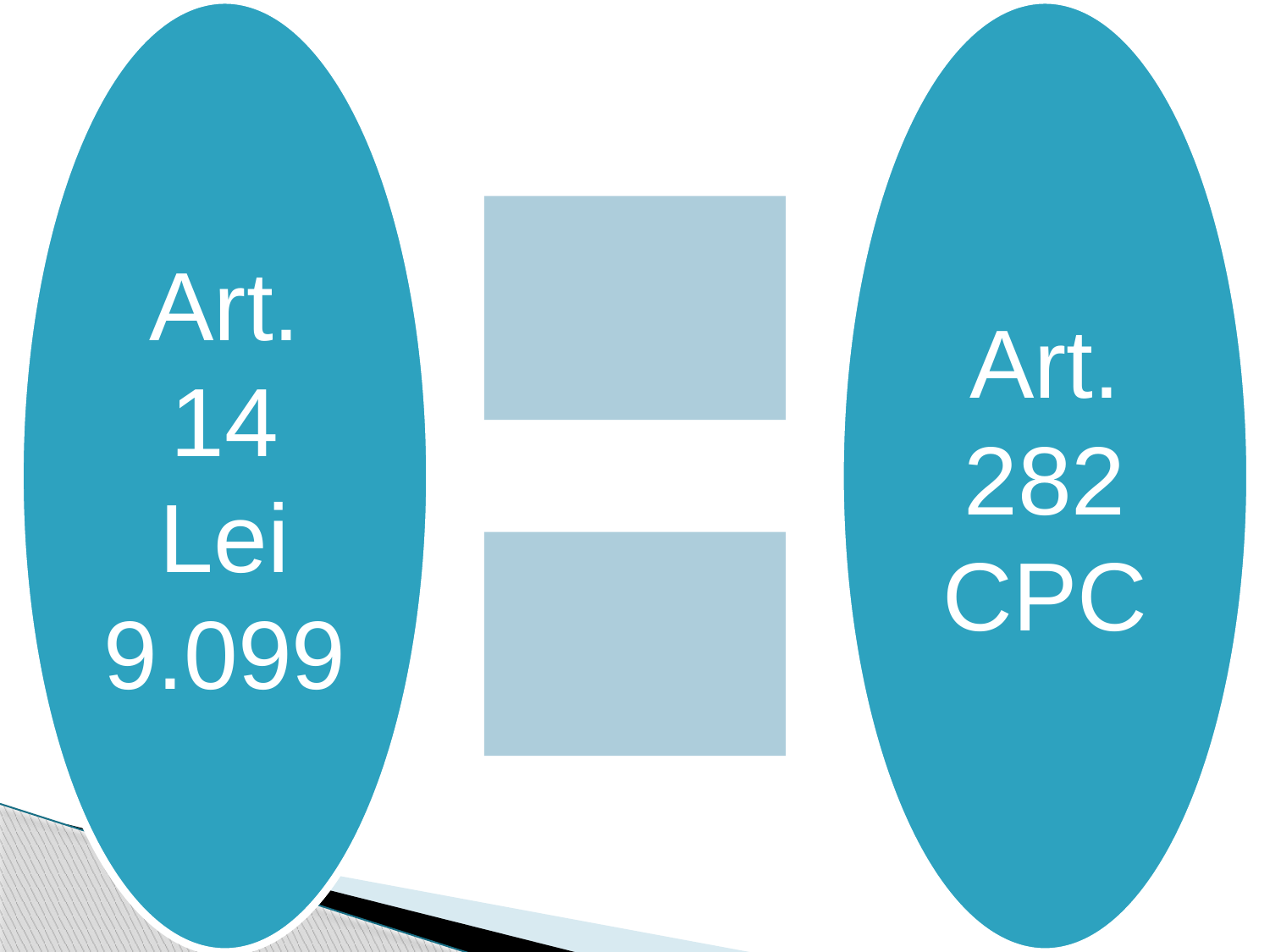

Art. 14
Lei 9.099
Art. 282
CPC